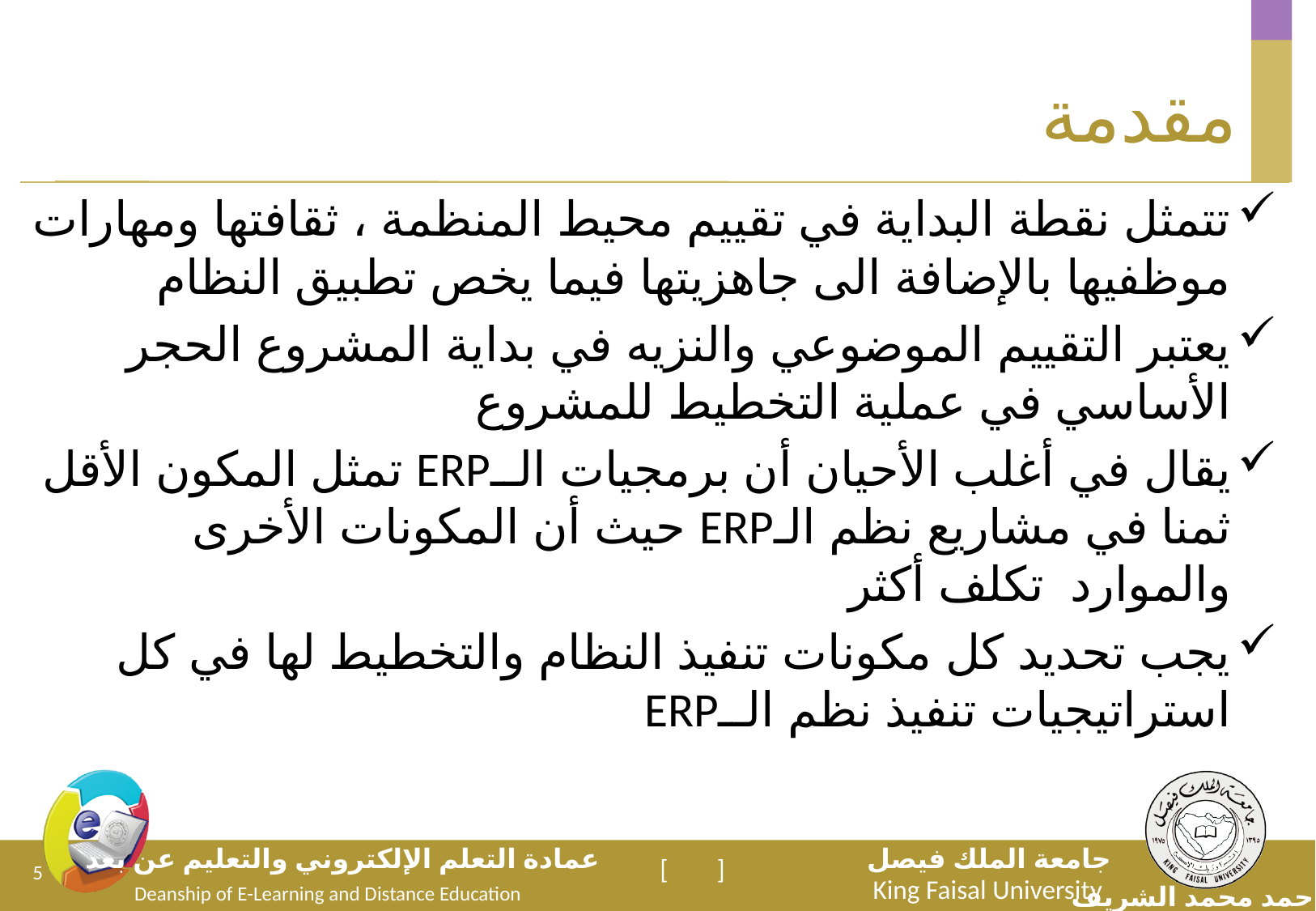

# مقدمة
تتمثل نقطة البداية في تقييم محيط المنظمة ، ثقافتها ومهارات موظفيها بالإضافة الى جاهزيتها فيما يخص تطبيق النظام
يعتبر التقييم الموضوعي والنزيه في بداية المشروع الحجر الأساسي في عملية التخطيط للمشروع
يقال في أغلب الأحيان أن برمجيات الــERP تمثل المكون الأقل ثمنا في مشاريع نظم الـERP حيث أن المكونات الأخرى والموارد  تكلف أكثر
يجب تحديد كل مكونات تنفيذ النظام والتخطيط لها في كل استراتيجيات تنفيذ نظم الــERP

5